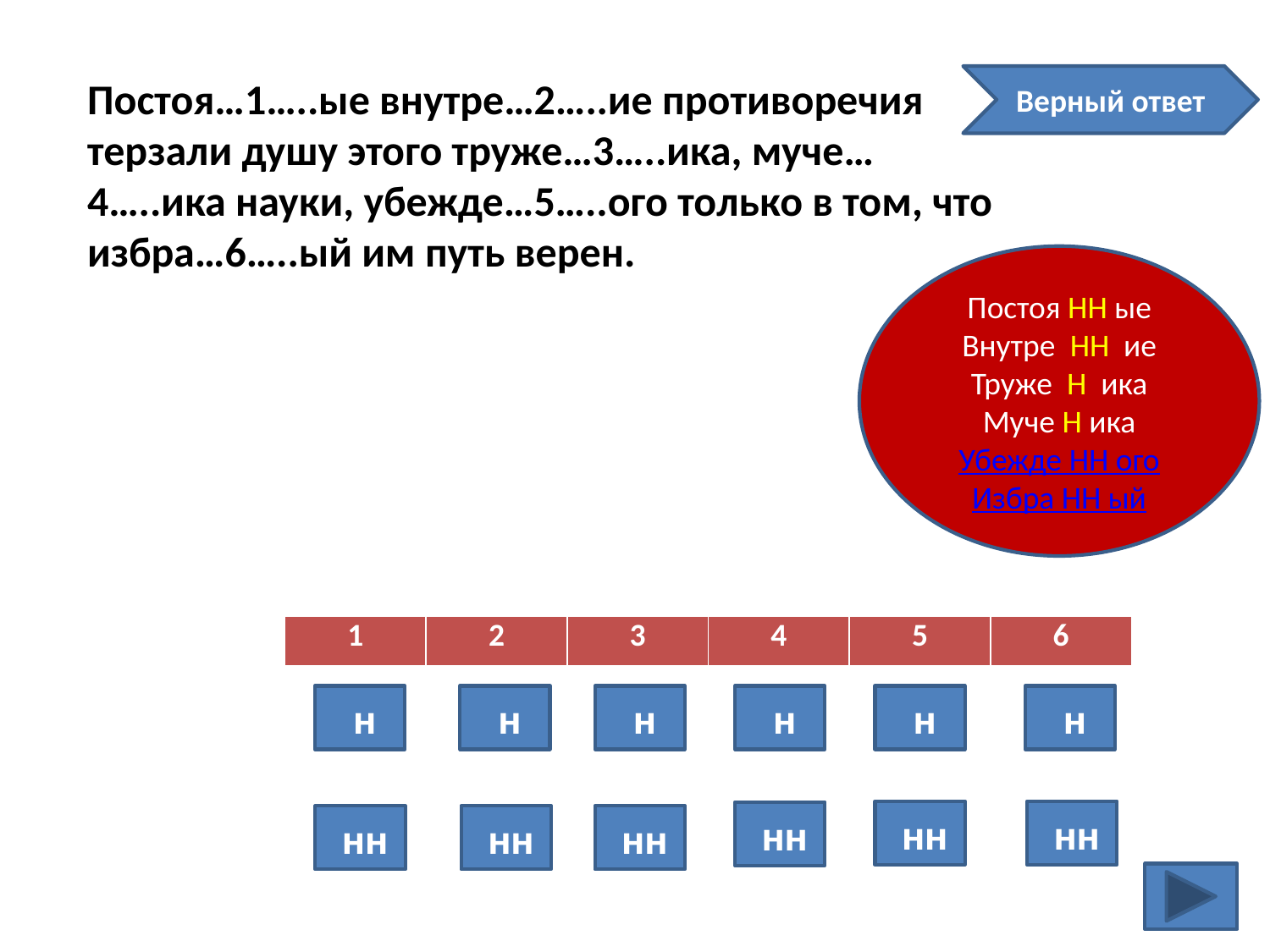

Постоя…1…..ые внутре…2…..ие противоречия терзали душу этого труже…3…..ика, муче…4…..ика науки, убежде…5…..ого только в том, что избра…6…..ый им путь верен.
Верный ответ
Постоя НН ые
Внутре  НН  ие
Труже  Н  ика
Муче Н ика
Убежде НН ого
Избра НН ый
| 1 | 2 | 3 | 4 | 5 | 6 |
| --- | --- | --- | --- | --- | --- |
 н
 н
 н
 н
 н
 н
 нн
 нн
 нн
 нн
 нн
 нн